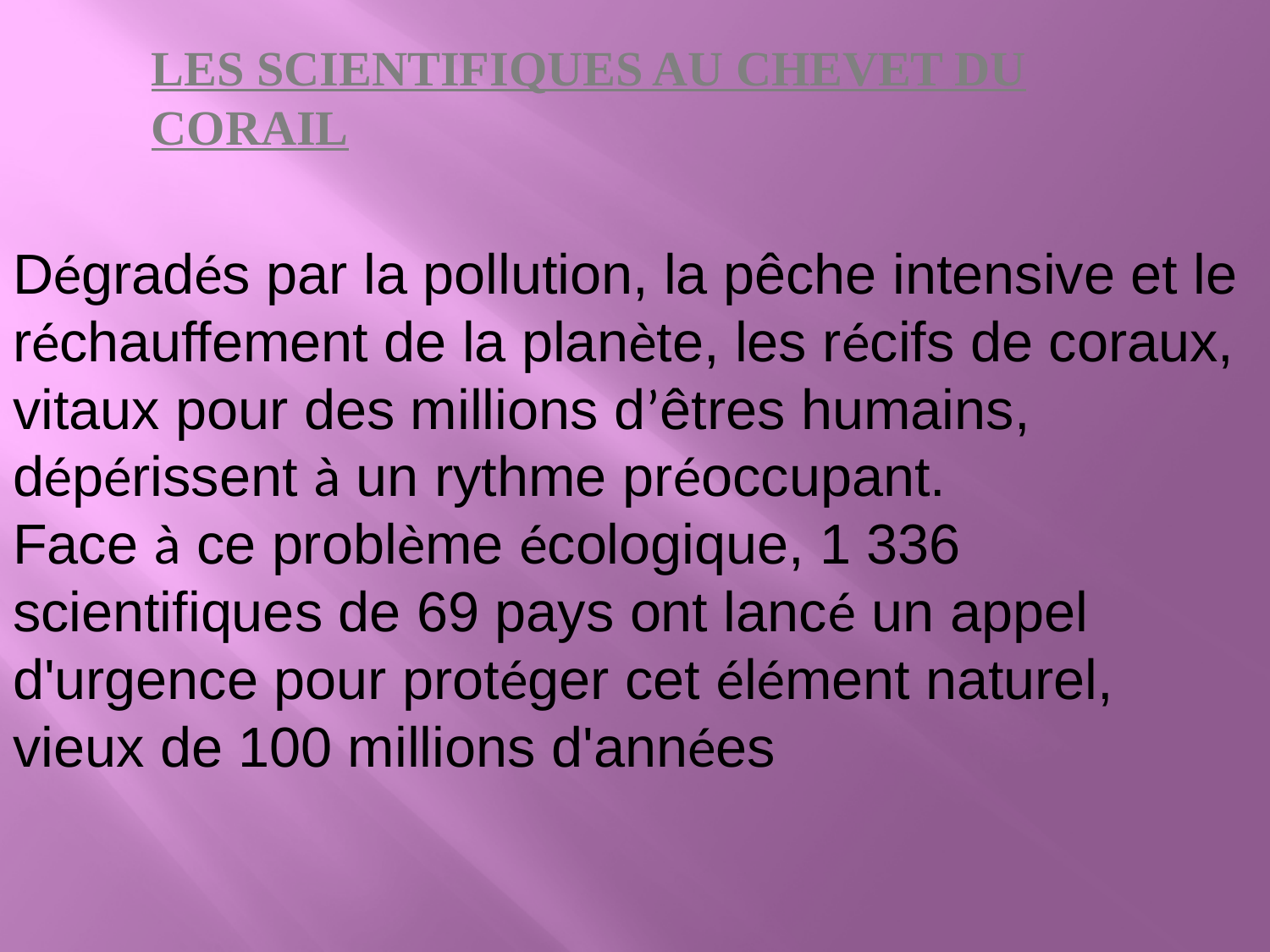

LES SCIENTIFIQUES AU CHEVET DU CORAIL
Dégradés par la pollution, la pêche intensive et le réchauffement de la planète, les récifs de coraux, vitaux pour des millions d’êtres humains, dépérissent à un rythme préoccupant.
Face à ce problème écologique, 1 336 scientifiques de 69 pays ont lancé un appel d'urgence pour protéger cet élément naturel, vieux de 100 millions d'années